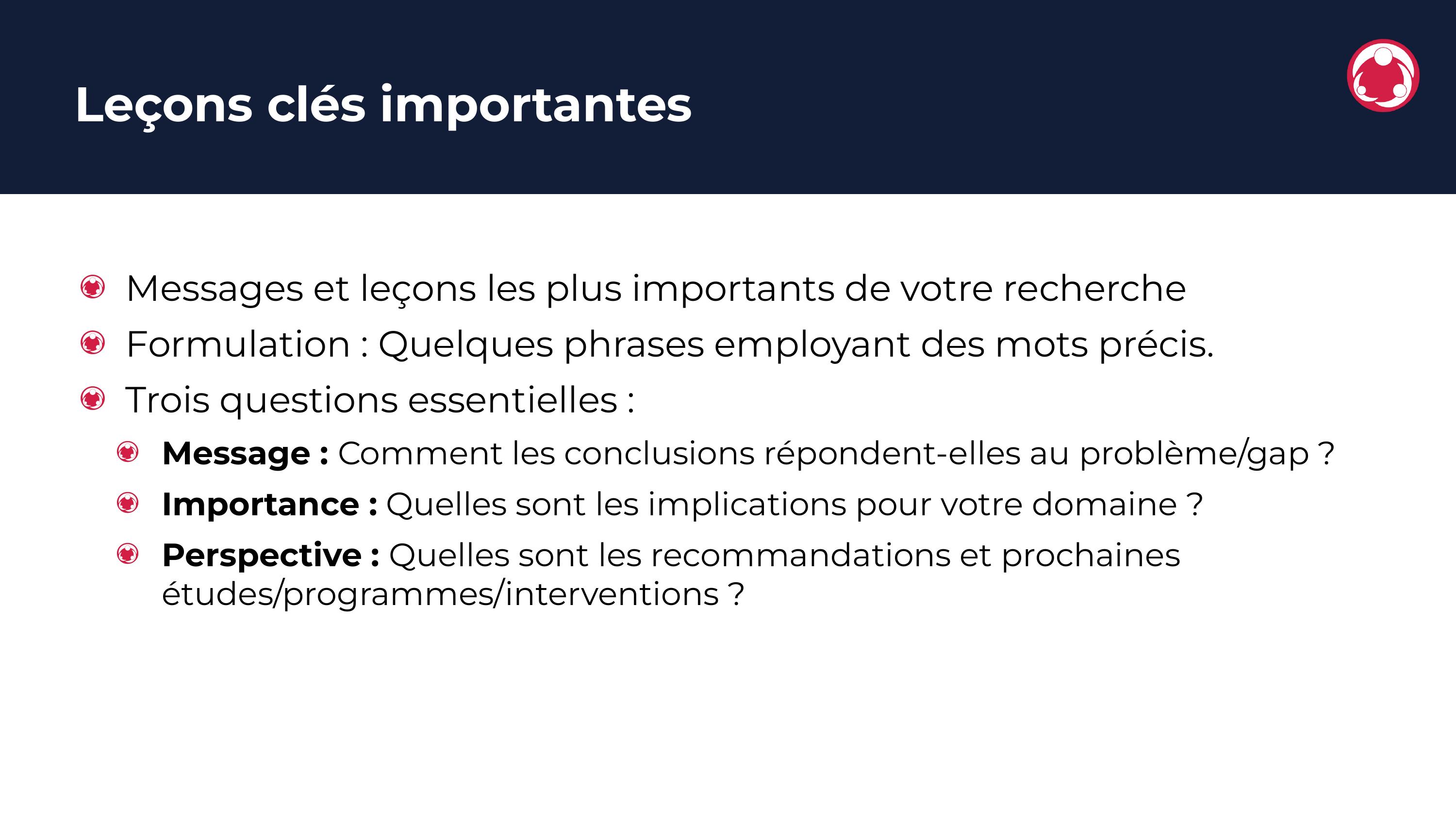

Leçons clés importantes
Messages et leçons les plus importants de votre recherche
Formulation : Quelques phrases employant des mots précis.
Trois questions essentielles :
Message : Comment les conclusions répondent-elles au problème/gap ?
Importance : Quelles sont les implications pour votre domaine ?
Perspective : Quelles sont les recommandations et prochaines études/programmes/interventions ?